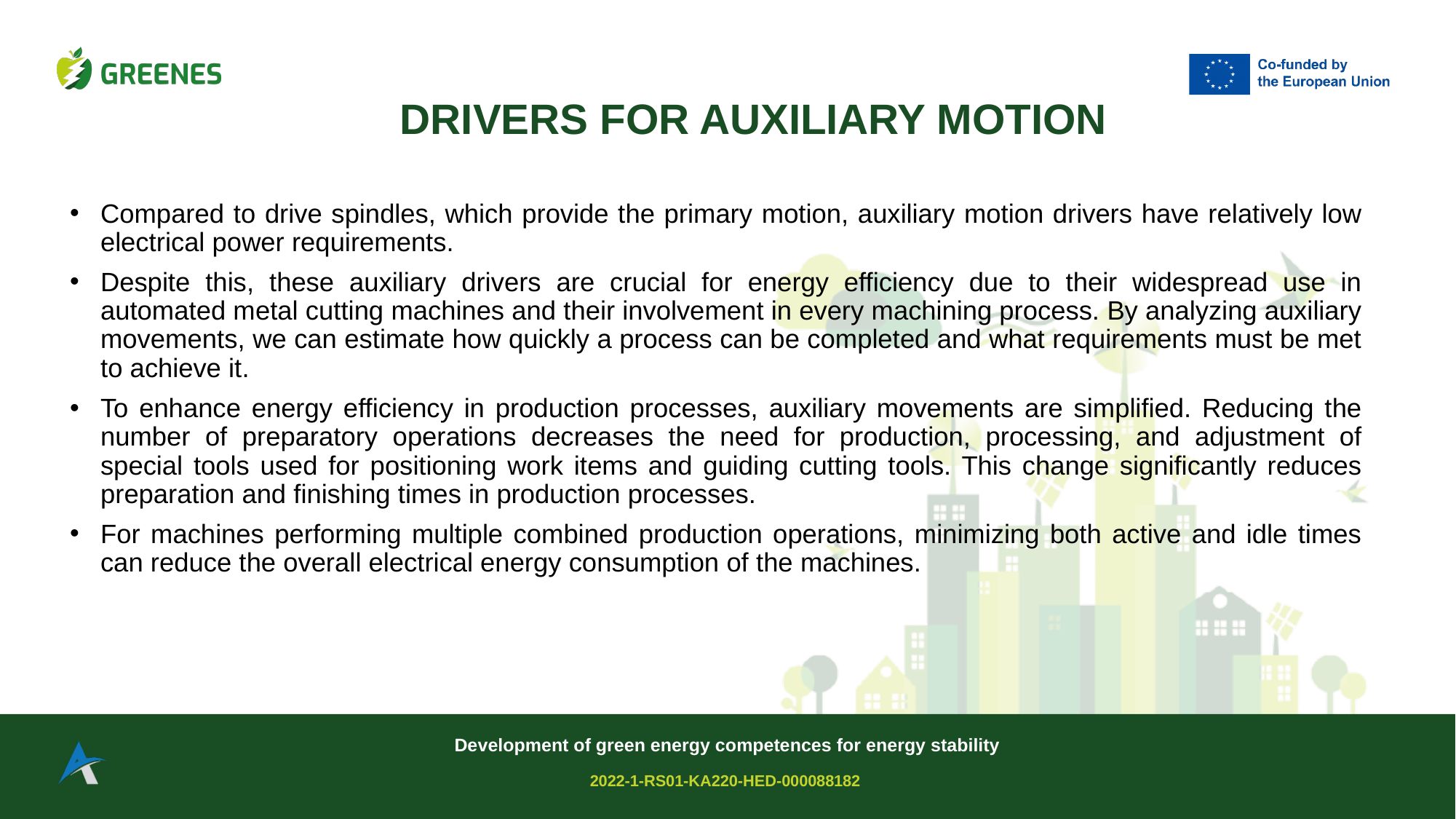

DRIVERS FOR AUXILIARY MOTION
Compared to drive spindles, which provide the primary motion, auxiliary motion drivers have relatively low electrical power requirements.
Despite this, these auxiliary drivers are crucial for energy efficiency due to their widespread use in automated metal cutting machines and their involvement in every machining process. By analyzing auxiliary movements, we can estimate how quickly a process can be completed and what requirements must be met to achieve it.
To enhance energy efficiency in production processes, auxiliary movements are simplified. Reducing the number of preparatory operations decreases the need for production, processing, and adjustment of special tools used for positioning work items and guiding cutting tools. This change significantly reduces preparation and finishing times in production processes.
For machines performing multiple combined production operations, minimizing both active and idle times can reduce the overall electrical energy consumption of the machines.